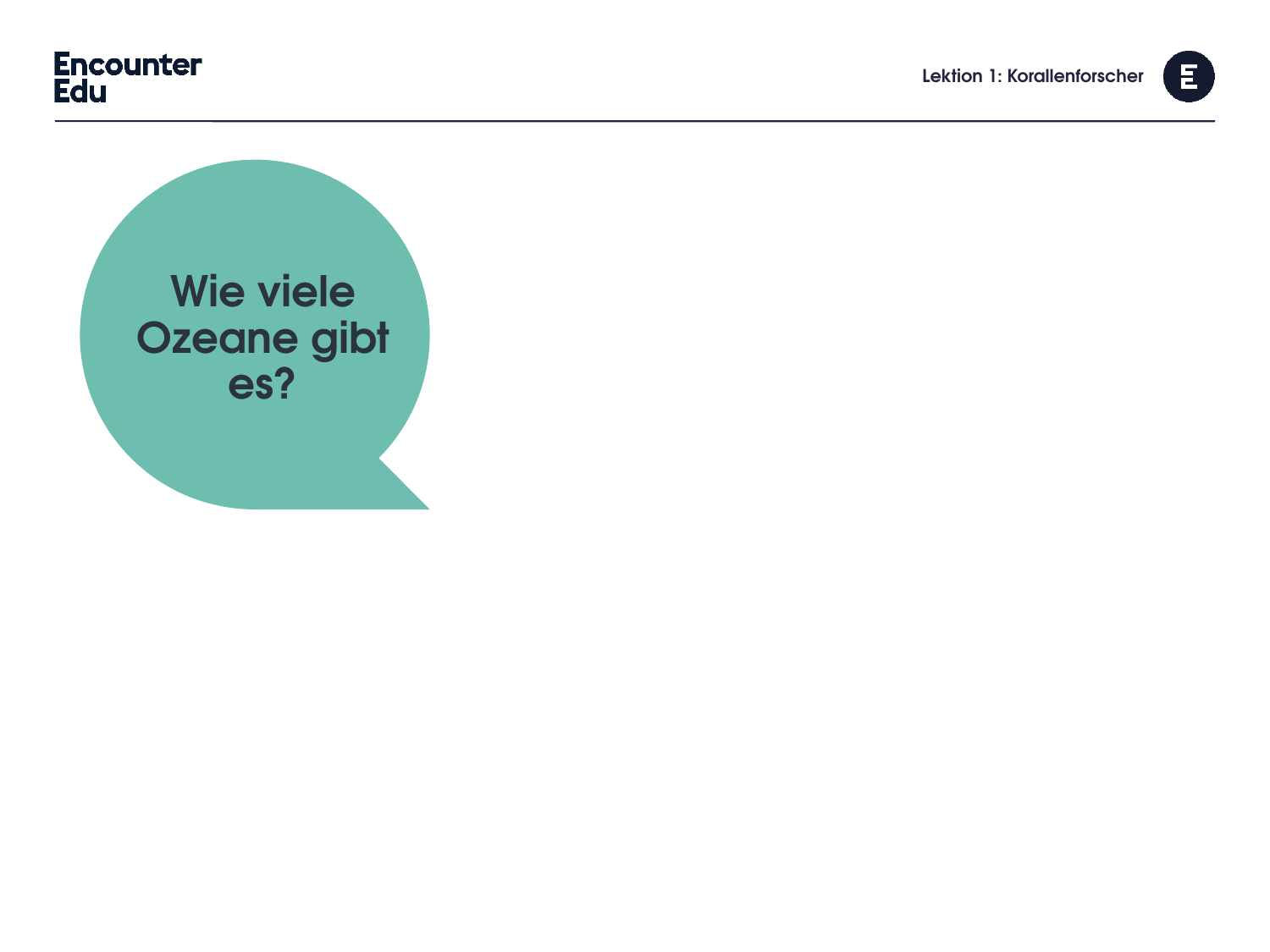

# Lektion 1: Korallenforscher

Wie viele Ozeane gibt es?